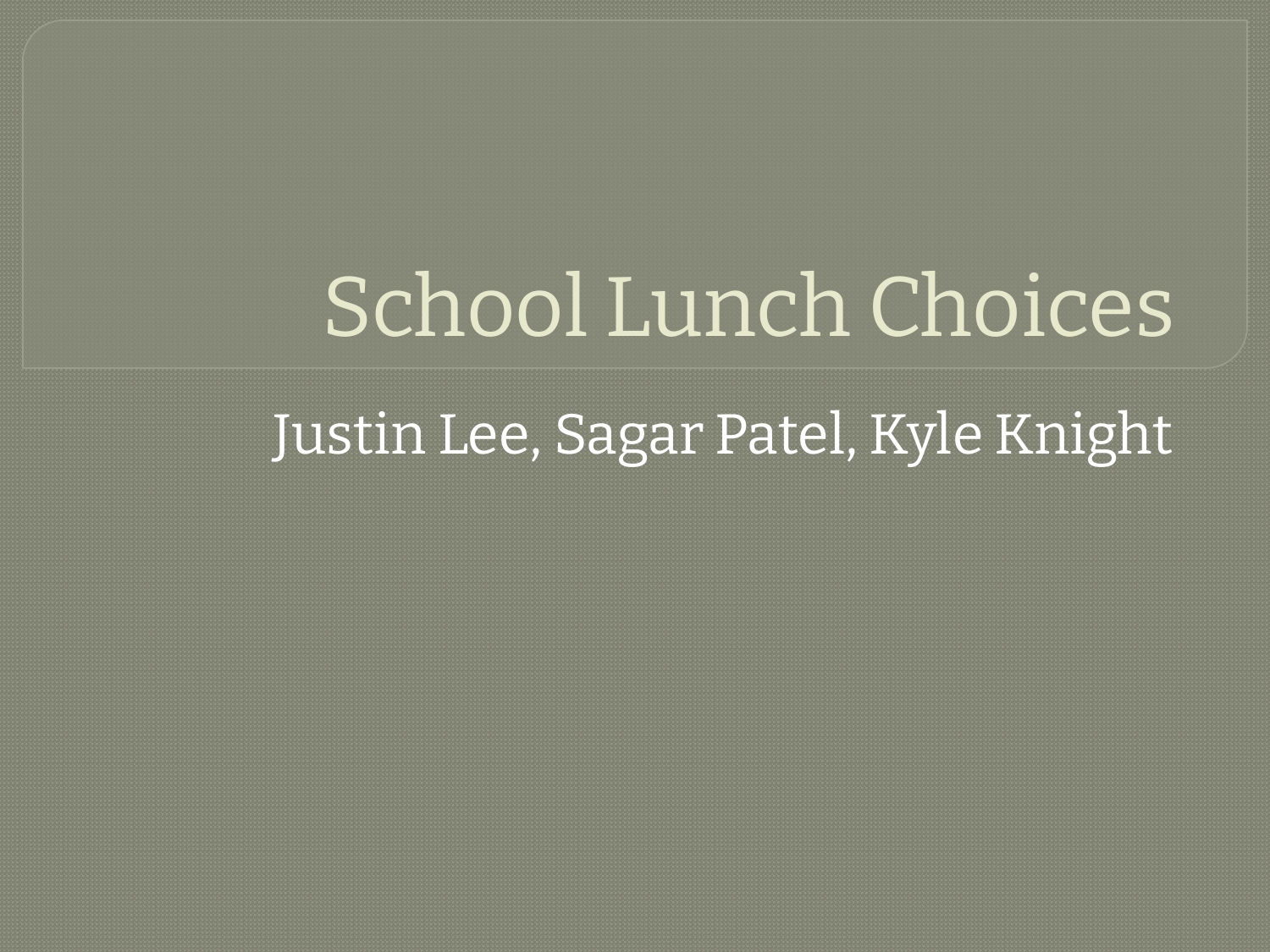

# School Lunch Choices
Justin Lee, Sagar Patel, Kyle Knight